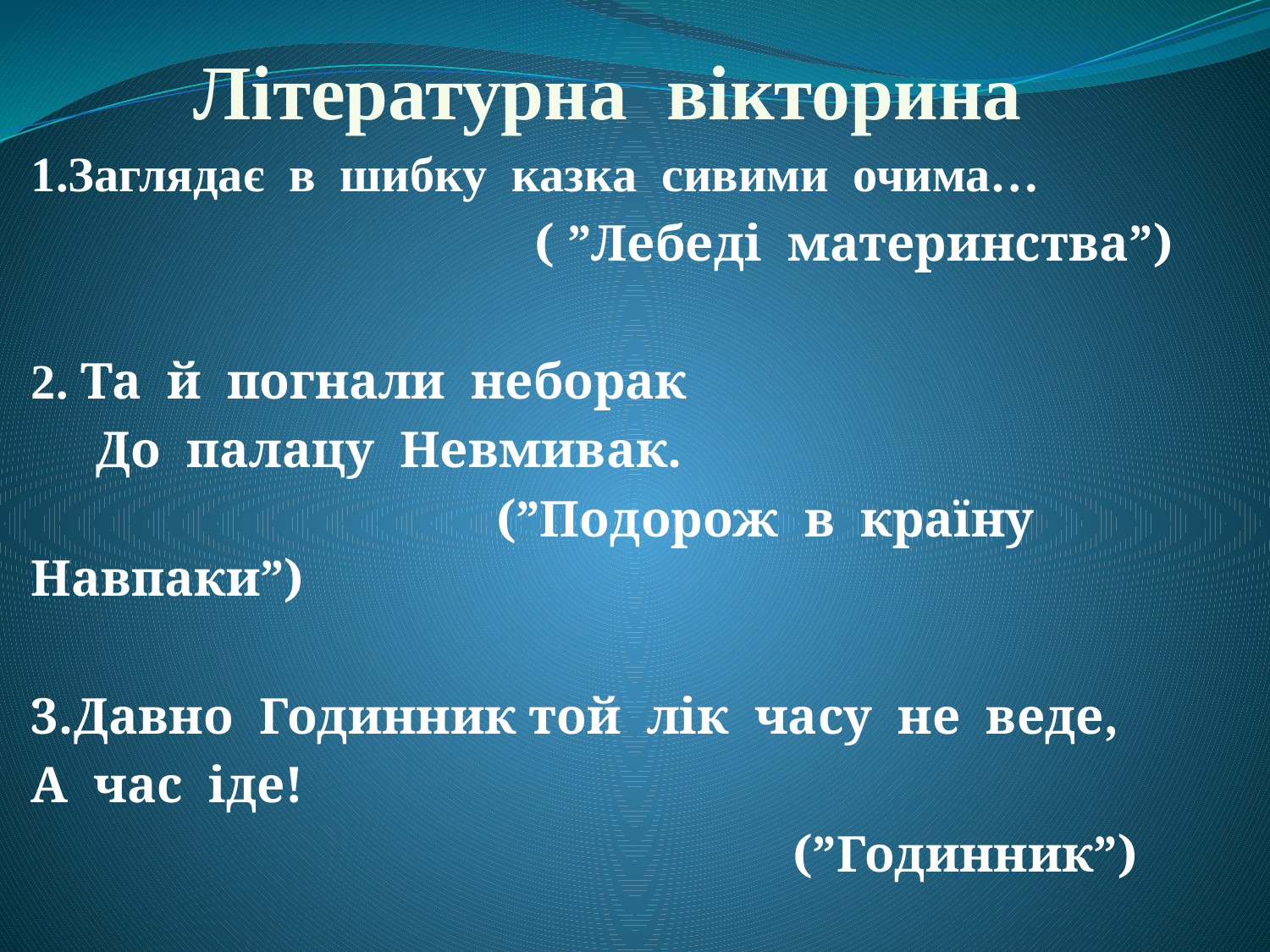

#
Літературна  вікторина
1.Заглядає  в  шибку  казка  сивими  очима…
                                       ( ”Лебеді  материнства”)

2. Та  й  погнали  неборак
     До  палацу  Невмивак.
                                    (”Подорож  в  країну  Навпаки”)

3.Давно  Годинник той  лік  часу  не  веде,
А  час  іде!
                                                           (”Годинник”)